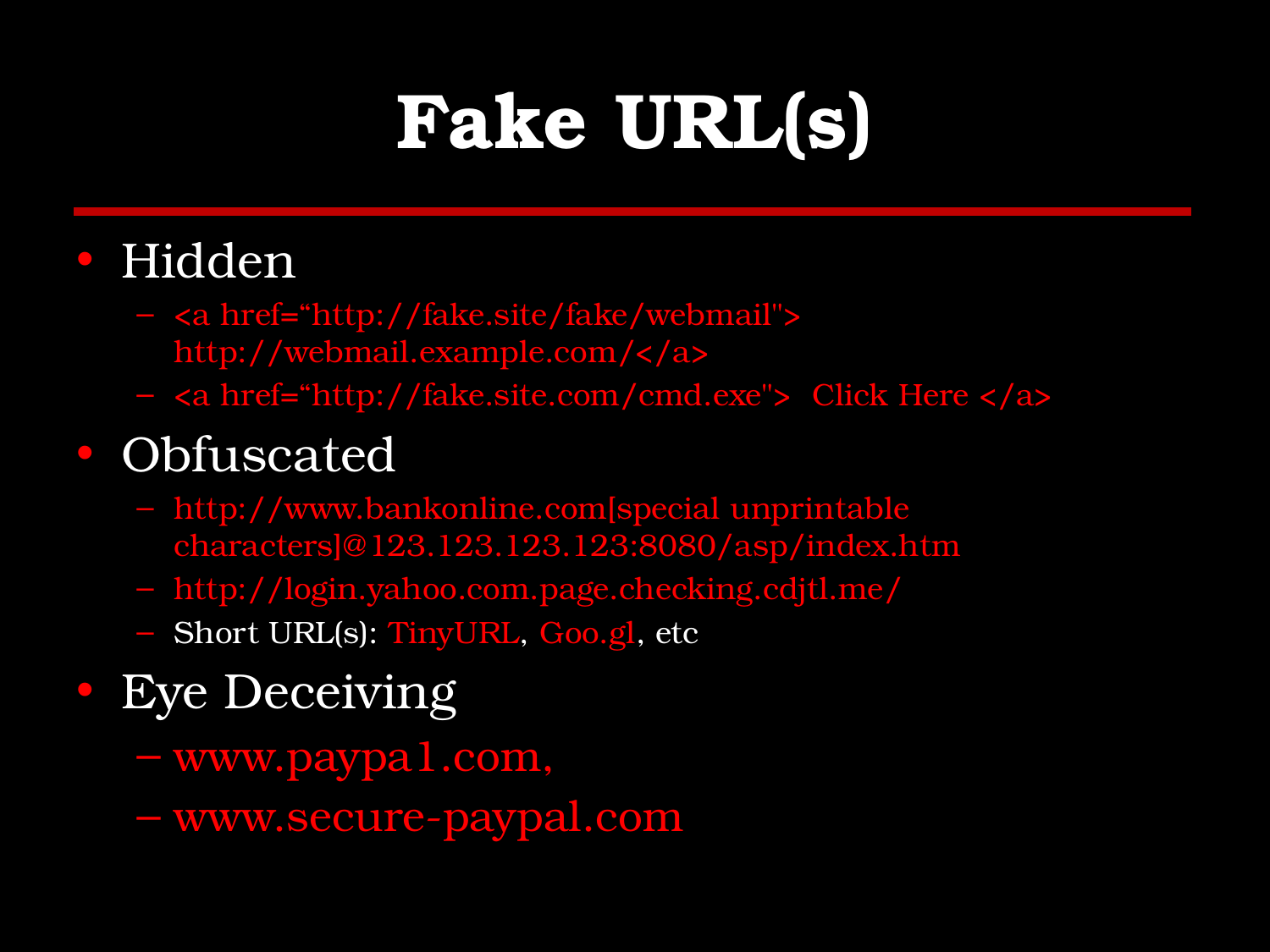

# Fake URL(s)
Hidden
<a href=“http://fake.site/fake/webmail">  http://webmail.example.com/</a>
<a href=“http://fake.site.com/cmd.exe">  Click Here </a>
Obfuscated
http://www.bankonline.com[special unprintable characters]@123.123.123.123:8080/asp/index.htm
http://login.yahoo.com.page.checking.cdjtl.me/
Short URL(s): TinyURL, Goo.gl, etc
Eye Deceiving
www.paypa1.com,
www.secure-paypal.com